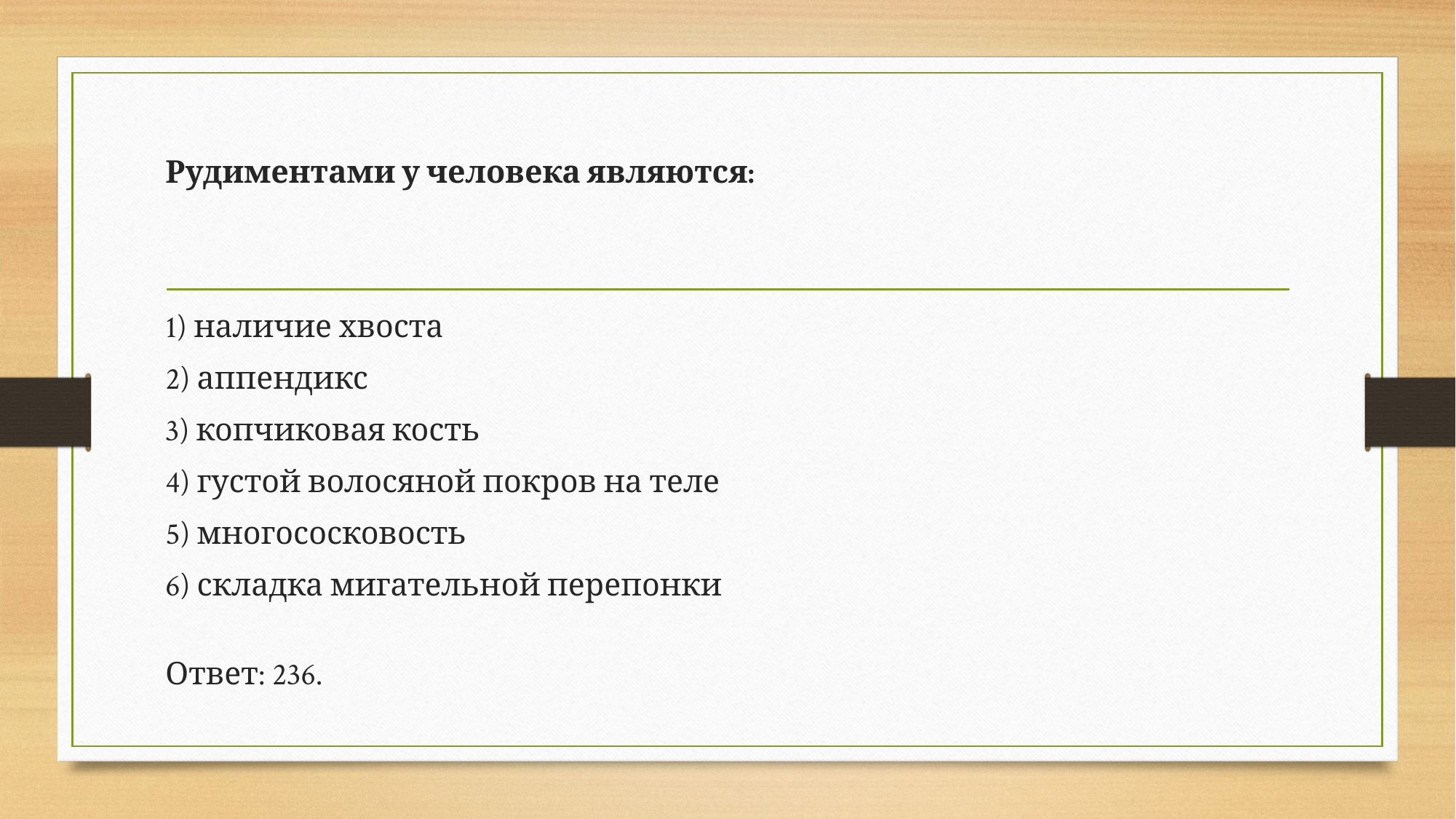

#
Рудиментами у человека являются:

1) наличие хвоста
2) аппендикс
3) копчиковая кость
4) густой волосяной покров на теле
5) многососковость
6) складка мигательной перепонки
Ответ: 236.